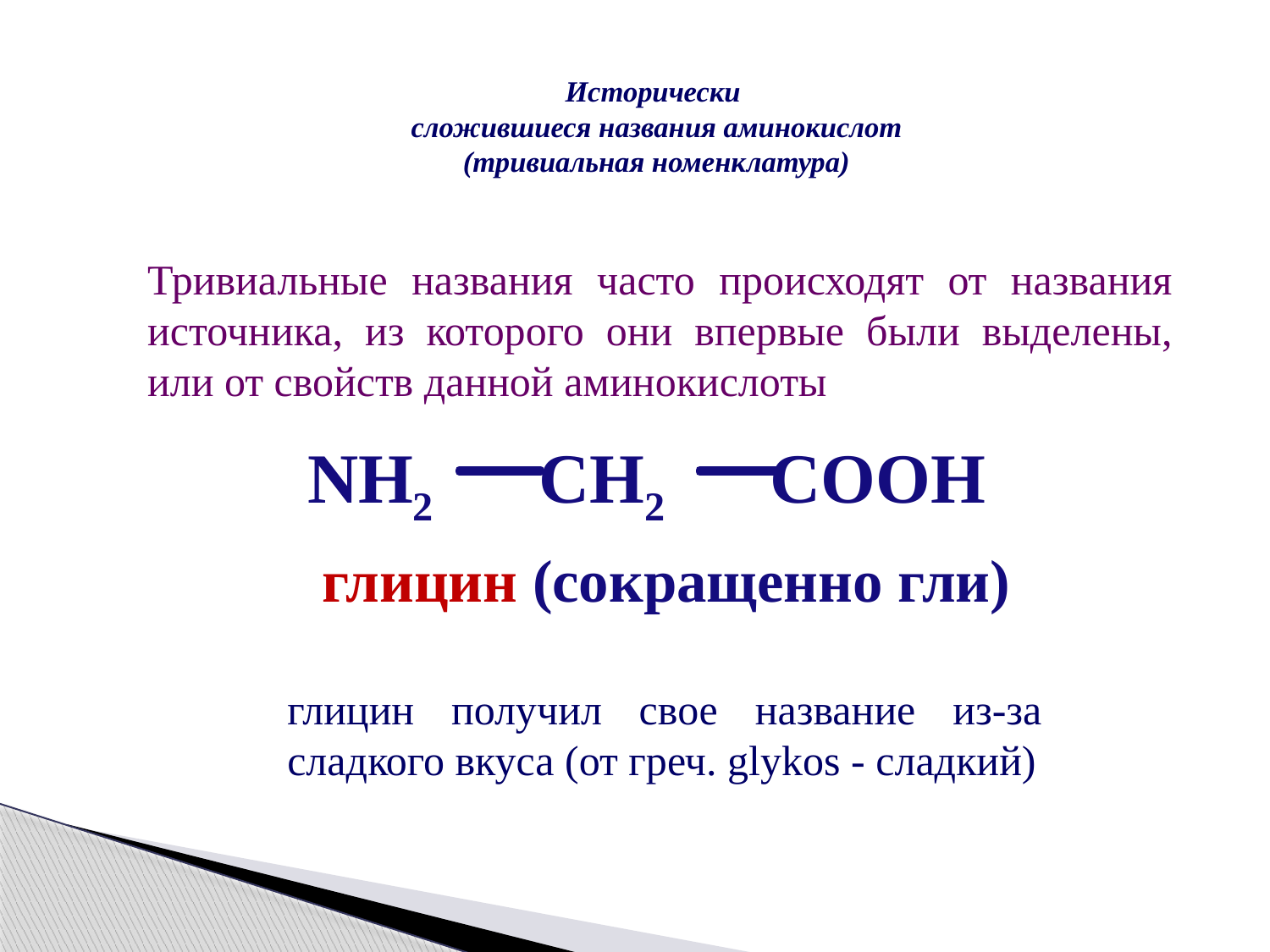

Исторически
сложившиеся названия аминокислот
(тривиальная номенклатура)
Тривиальные названия часто происходят от названия источника, из которого они впервые были выделены, или от свойств данной аминокислоты
NН2      СН2      СООН

глицин (сокращенно гли)
глицин получил свое название из-за сладкого вкуса (от греч. glykos - сладкий)